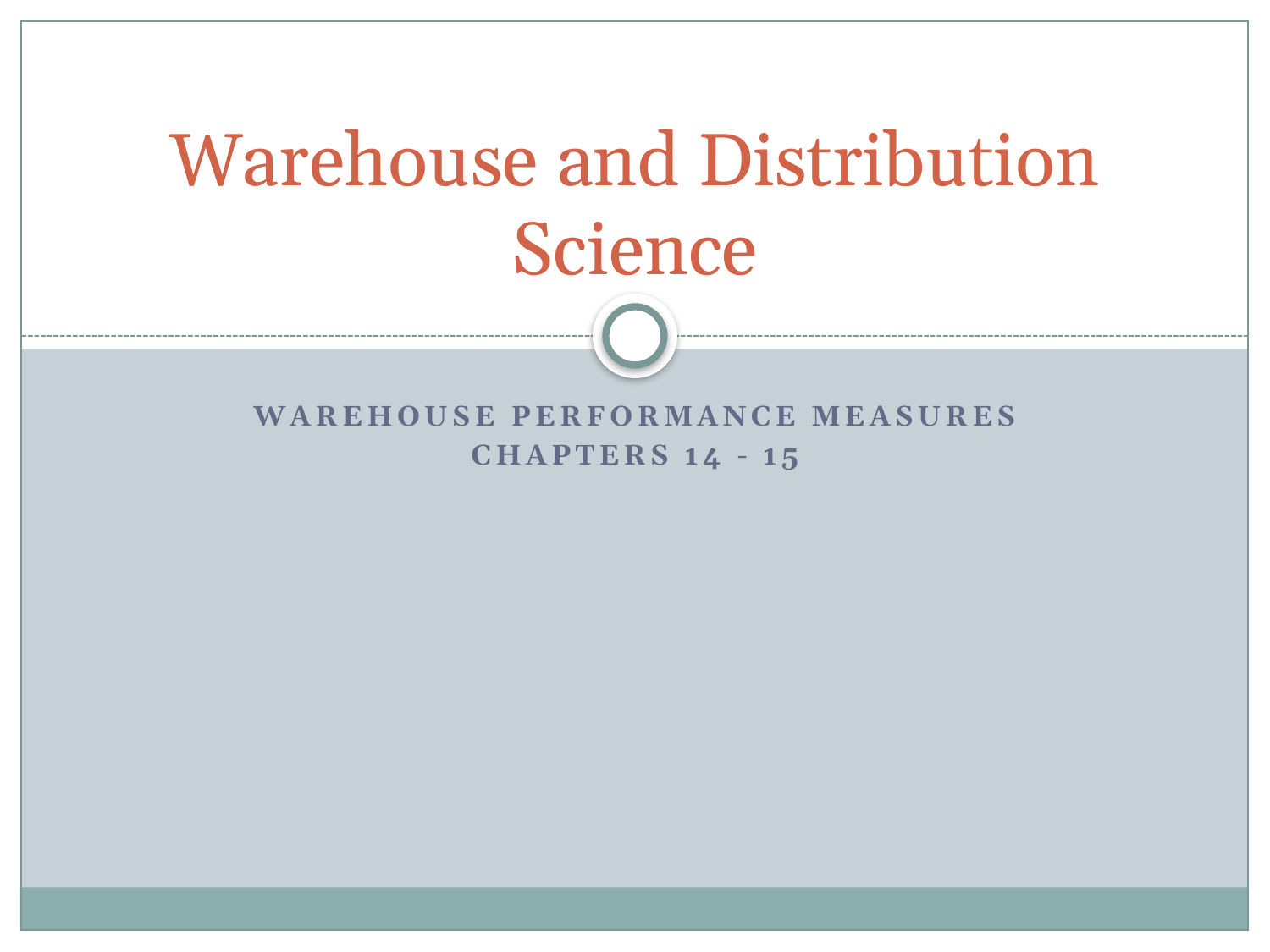

# Warehouse and Distribution Science
Warehouse Performance Measures
Chapters 14 - 15